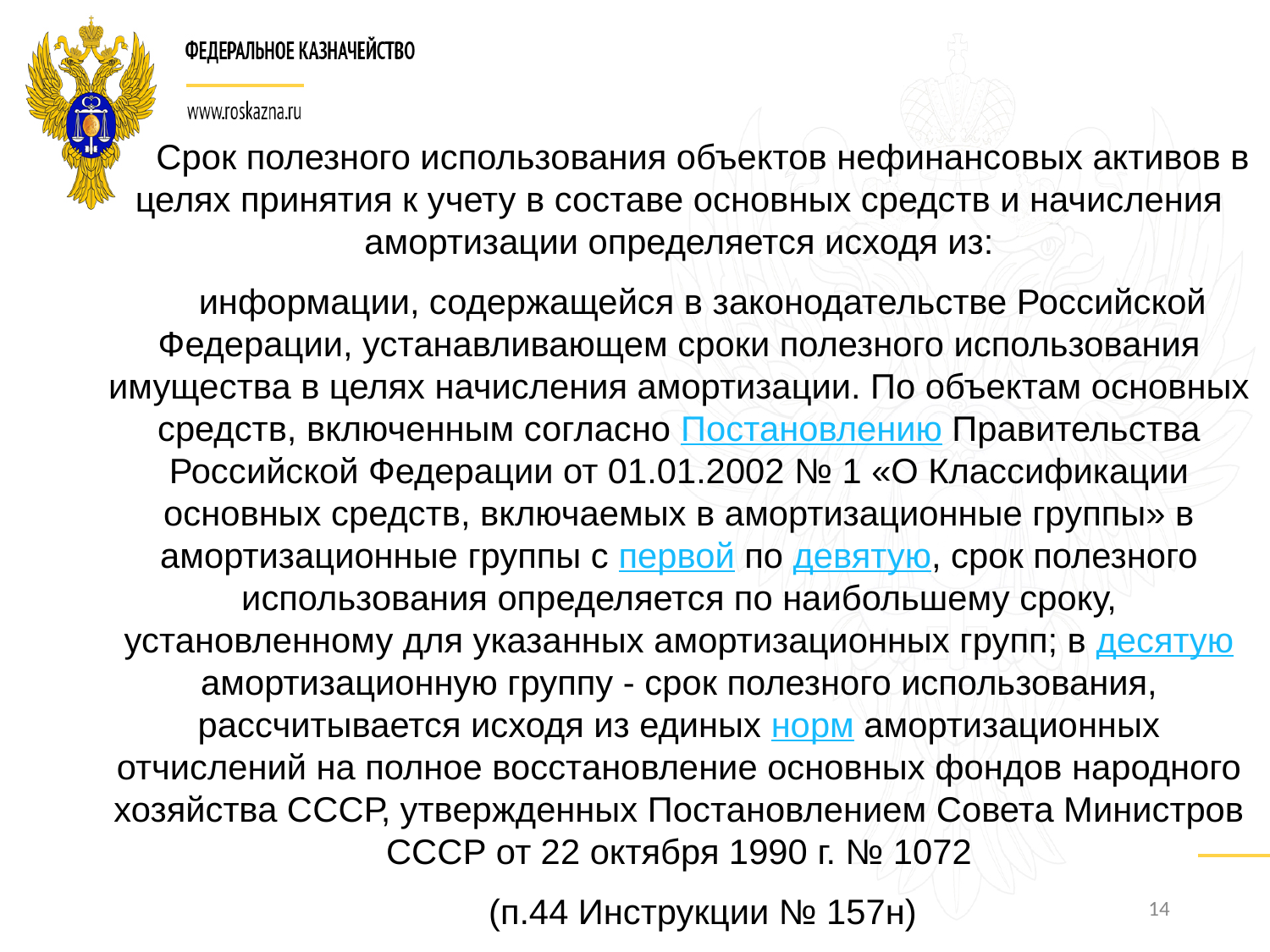

Срок полезного использования объектов нефинансовых активов в целях принятия к учету в составе основных средств и начисления амортизации определяется исходя из:
информации, содержащейся в законодательстве Российской Федерации, устанавливающем сроки полезного использования имущества в целях начисления амортизации. По объектам основных средств, включенным согласно Постановлению Правительства Российской Федерации от 01.01.2002 № 1 «О Классификации основных средств, включаемых в амортизационные группы» в амортизационные группы с первой по девятую, срок полезного использования определяется по наибольшему сроку, установленному для указанных амортизационных групп; в десятую амортизационную группу - срок полезного использования, рассчитывается исходя из единых норм амортизационных отчислений на полное восстановление основных фондов народного хозяйства СССР, утвержденных Постановлением Совета Министров СССР от 22 октября 1990 г. № 1072
(п.44 Инструкции № 157н)
14